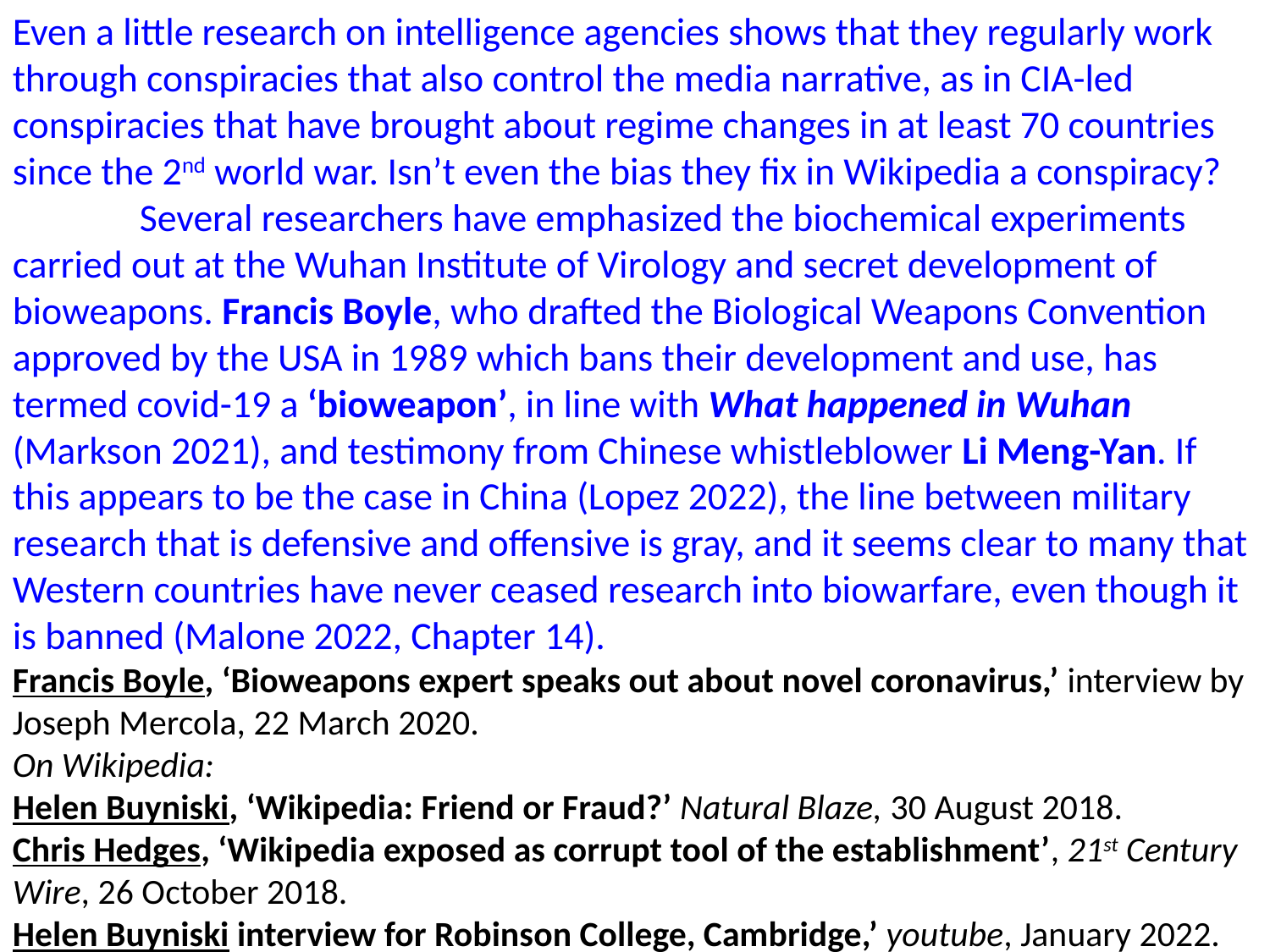

Even a little research on intelligence agencies shows that they regularly work through conspiracies that also control the media narrative, as in CIA-led conspiracies that have brought about regime changes in at least 70 countries since the 2nd world war. Isn’t even the bias they fix in Wikipedia a conspiracy?
	Several researchers have emphasized the biochemical experiments carried out at the Wuhan Institute of Virology and secret development of bioweapons. Francis Boyle, who drafted the Biological Weapons Convention approved by the USA in 1989 which bans their development and use, has termed covid-19 a ‘bioweapon’, in line with What happened in Wuhan (Markson 2021), and testimony from Chinese whistleblower Li Meng-Yan. If this appears to be the case in China (Lopez 2022), the line between military research that is defensive and offensive is gray, and it seems clear to many that Western countries have never ceased research into biowarfare, even though it is banned (Malone 2022, Chapter 14).
Francis Boyle, ‘Bioweapons expert speaks out about novel coronavirus,’ interview by Joseph Mercola, 22 March 2020.
On Wikipedia:
Helen Buyniski, ‘Wikipedia: Friend or Fraud?’ Natural Blaze, 30 August 2018.
Chris Hedges, ‘Wikipedia exposed as corrupt tool of the establishment’, 21st Century Wire, 26 October 2018.
Helen Buyniski interview for Robinson College, Cambridge,’ youtube, January 2022.